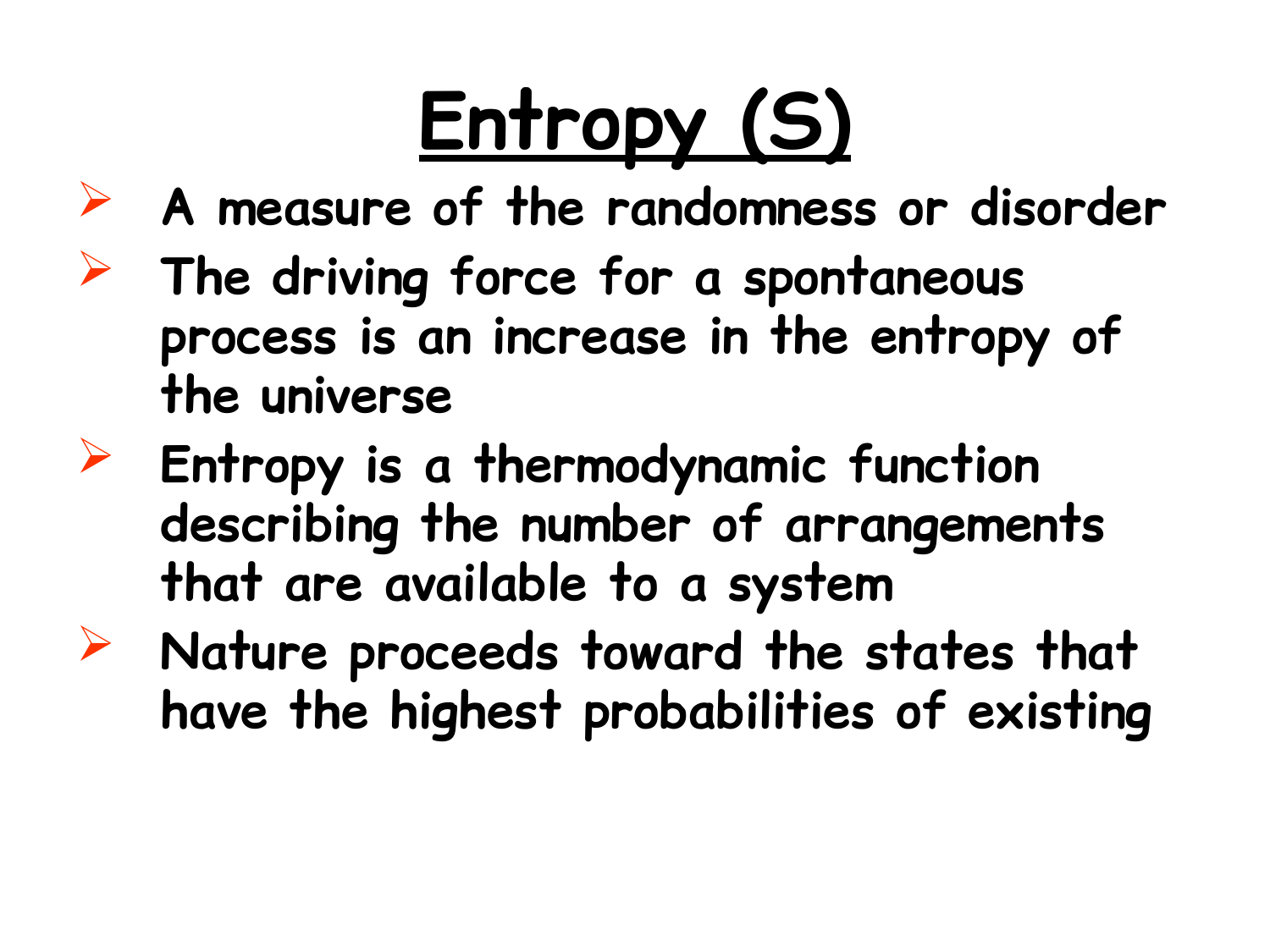

# Entropy (S)
A measure of the randomness or disorder
The driving force for a spontaneous process is an increase in the entropy of the universe
Entropy is a thermodynamic function describing the number of arrangements that are available to a system
Nature proceeds toward the states that have the highest probabilities of existing